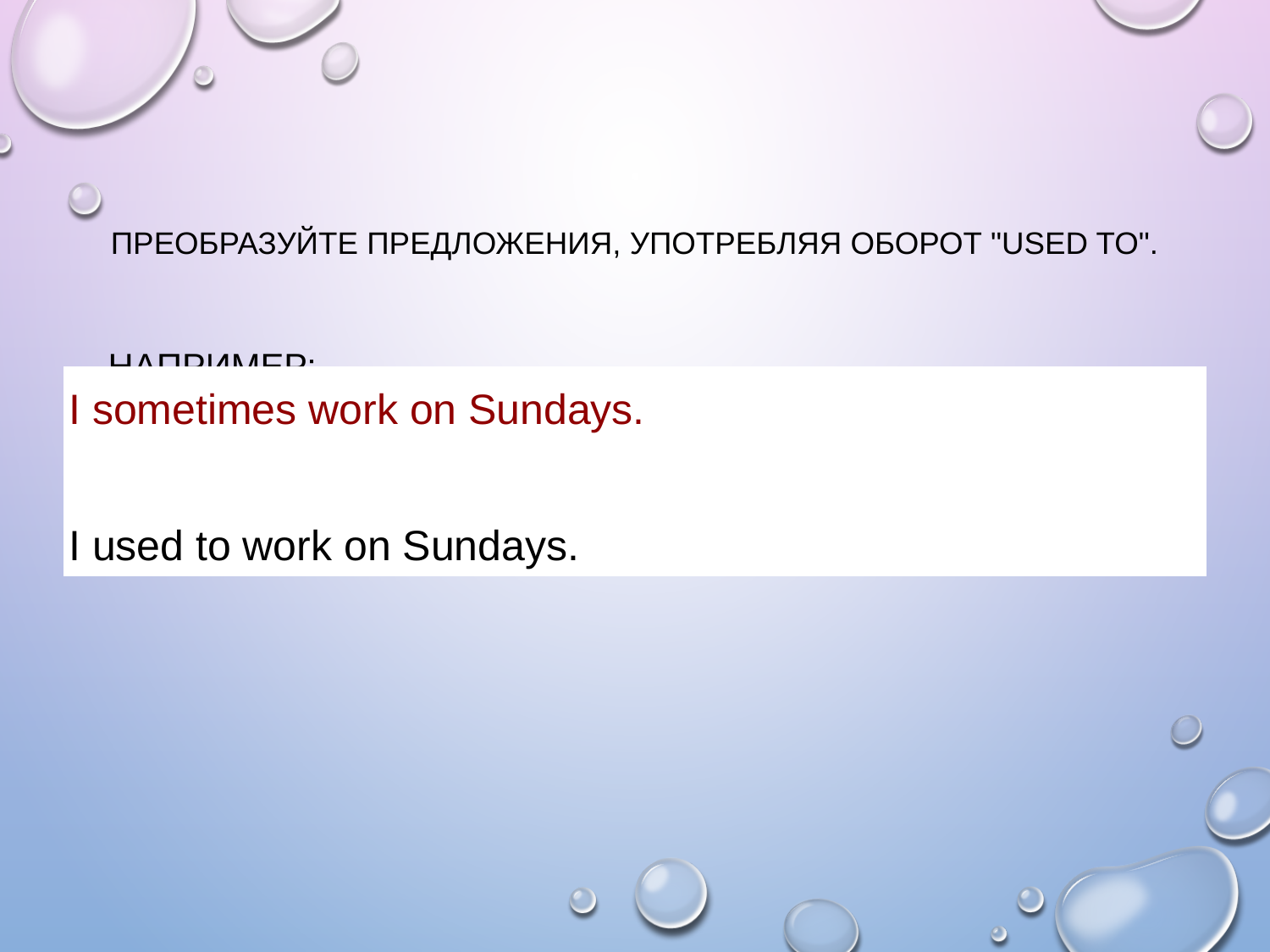

# Преобразуйте предложения, употребляя оборот "used to".

Например:

| I sometimes work on Sundays. |
| --- |
|  |
| I used to work on Sundays. |